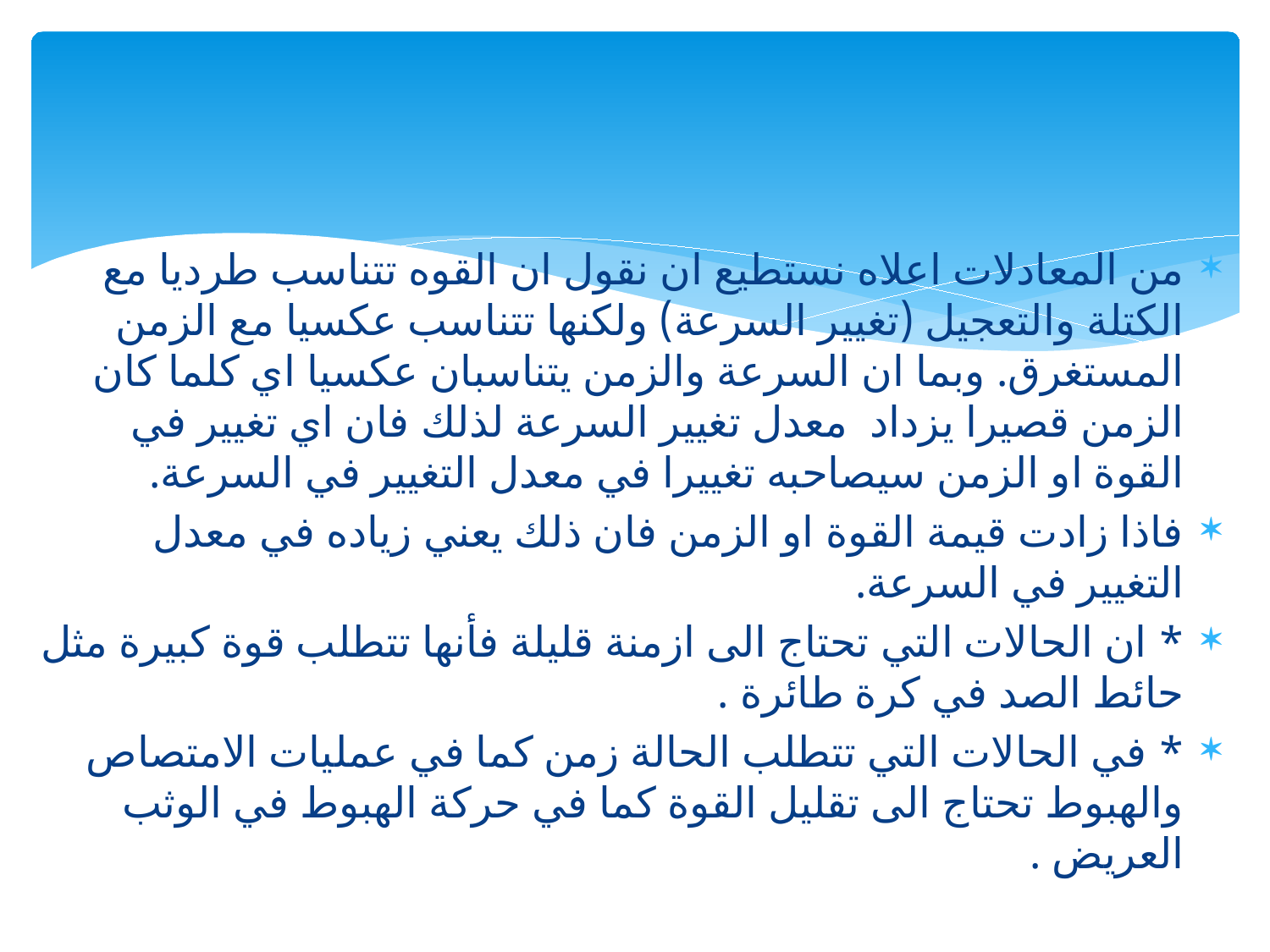

من المعادلات اعلاه نستطيع ان نقول ان القوه تتناسب طرديا مع الكتلة والتعجيل (تغيير السرعة) ولكنها تتناسب عكسيا مع الزمن المستغرق. وبما ان السرعة والزمن يتناسبان عكسيا اي كلما كان الزمن قصيرا يزداد  معدل تغيير السرعة لذلك فان اي تغيير في القوة او الزمن سيصاحبه تغييرا في معدل التغيير في السرعة.
فاذا زادت قيمة القوة او الزمن فان ذلك يعني زياده في معدل التغيير في السرعة.
* ان الحالات التي تحتاج الى ازمنة قليلة فأنها تتطلب قوة كبيرة مثل حائط الصد في كرة طائرة .
* في الحالات التي تتطلب الحالة زمن كما في عمليات الامتصاص والهبوط تحتاج الى تقليل القوة كما في حركة الهبوط في الوثب العريض .